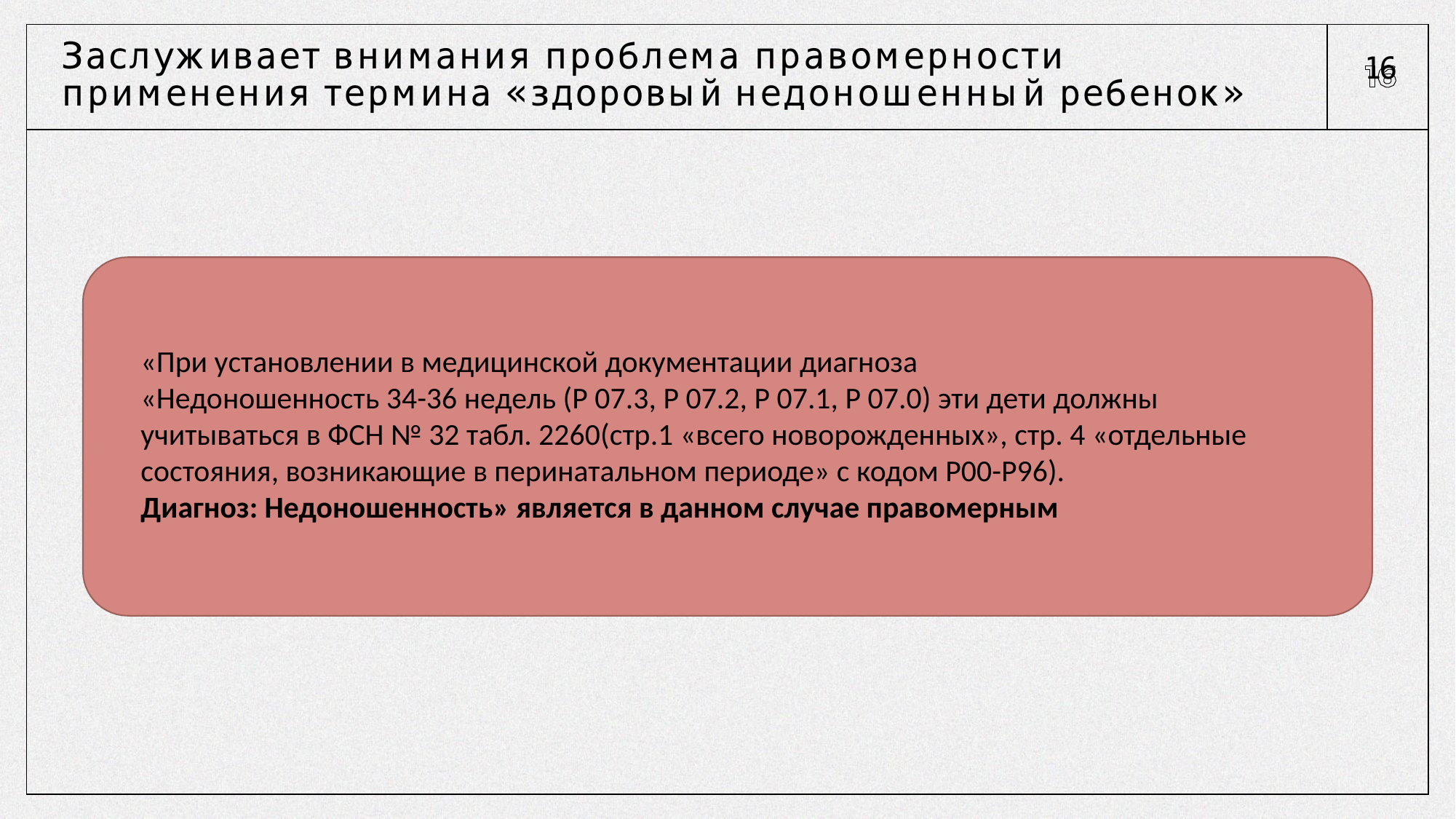

| Заслуживает внимания проблема правомерности применения термина «здоровый недоношенный ребенок» | 16 |
| --- | --- |
| «При установлении в медицинской документации диагноза «Недоношенность 34-36 недель (P 07.3, P 07.2, P 07.1, P 07.0) эти дети должны учитываться в ФСН № 32 табл. 2260(стр.1 «всего новорожденных», стр. 4 «отдельные состояния, возникающие в перинатальном периоде» с кодом P00-P96). Диагноз: Недоношенность» является в данном случае правомерным |  |

«При установлении в медицинской документации диагноза
«Недоношенность 34-36 недель (P 07.3, P 07.2, P 07.1, P 07.0) эти дети должны учитываться в ФСН № 32 табл. 2260(стр.1 «всего новорожденных», стр. 4 «отдельные состояния, возникающие в перинатальном периоде» с кодом P00-P96).
Диагноз: Недоношенность» является в данном случае правомерным